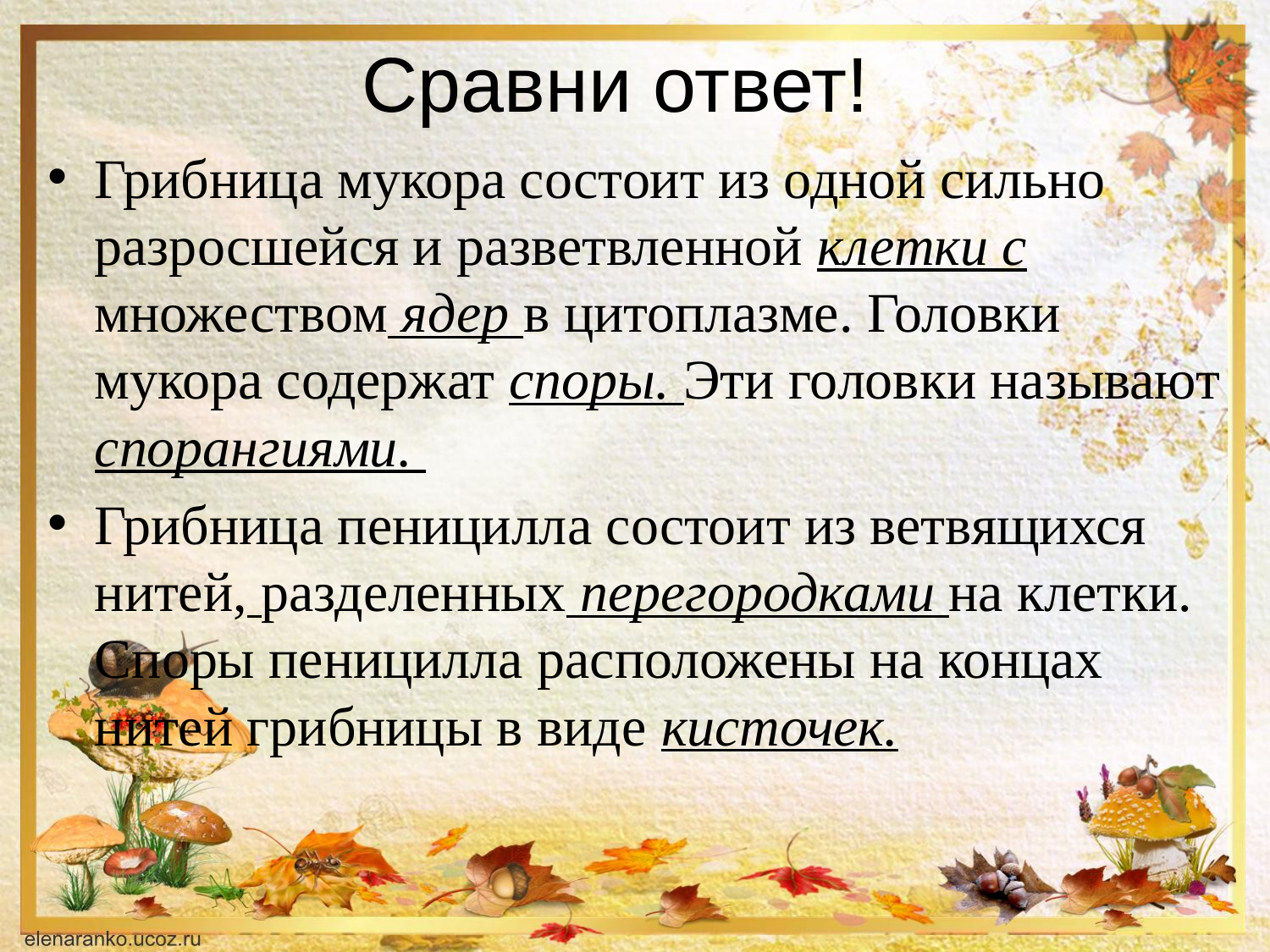

# Сравни ответ!
Грибница мукора состоит из одной сильно разросшейся и разветвленной клетки с множеством ядер в цитоплазме. Головки мукора содержат споры. Эти головки называют спорангиями.
Грибница пеницилла состоит из ветвящихся нитей, разделенных перегородками на клетки. Споры пеницилла расположены на концах нитей грибницы в виде кисточек.